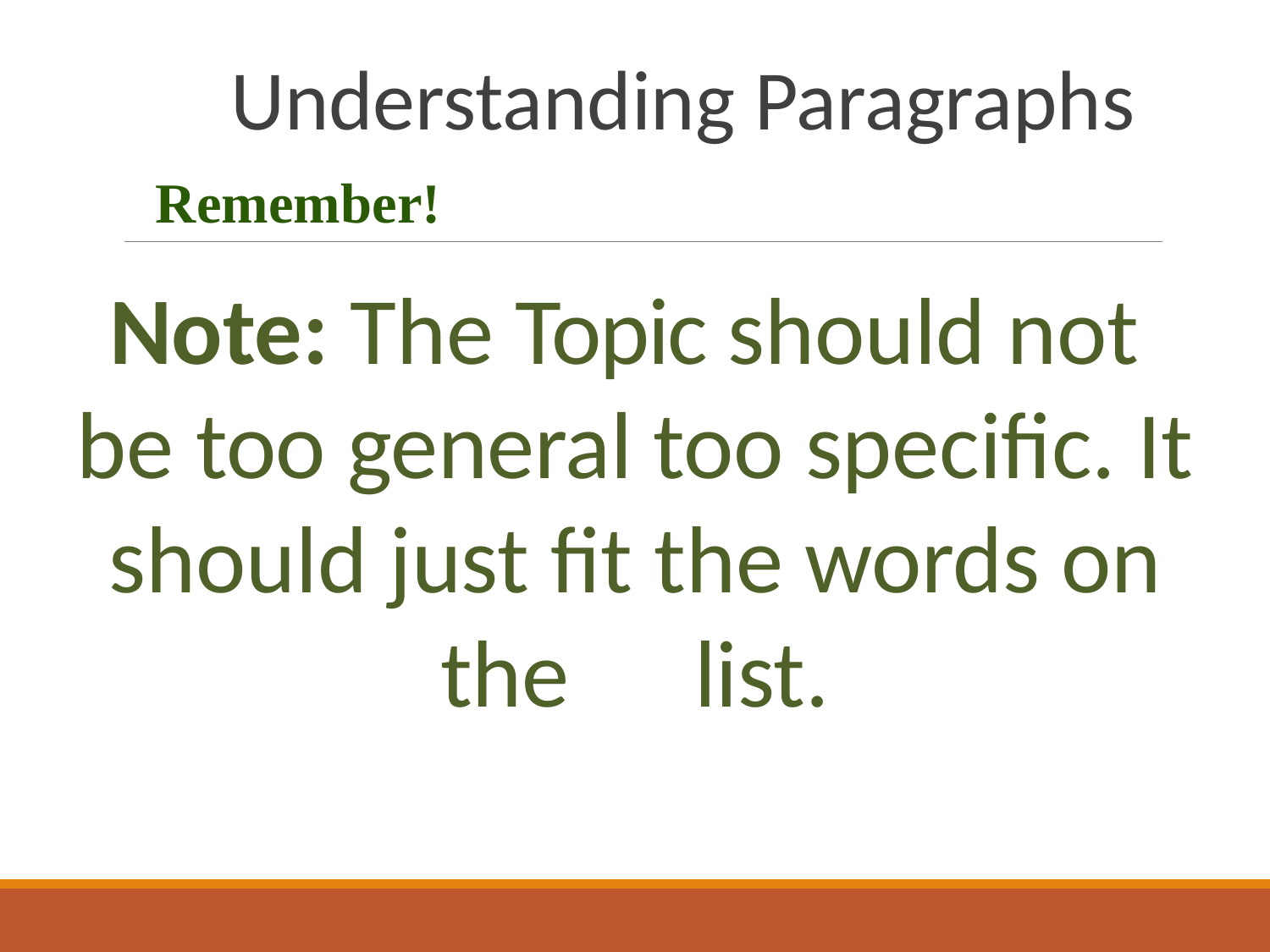

# Understanding Paragraphs
Remember!
Note: The Topic should not  be too general too specific. It  should just fit the words on  the	list.